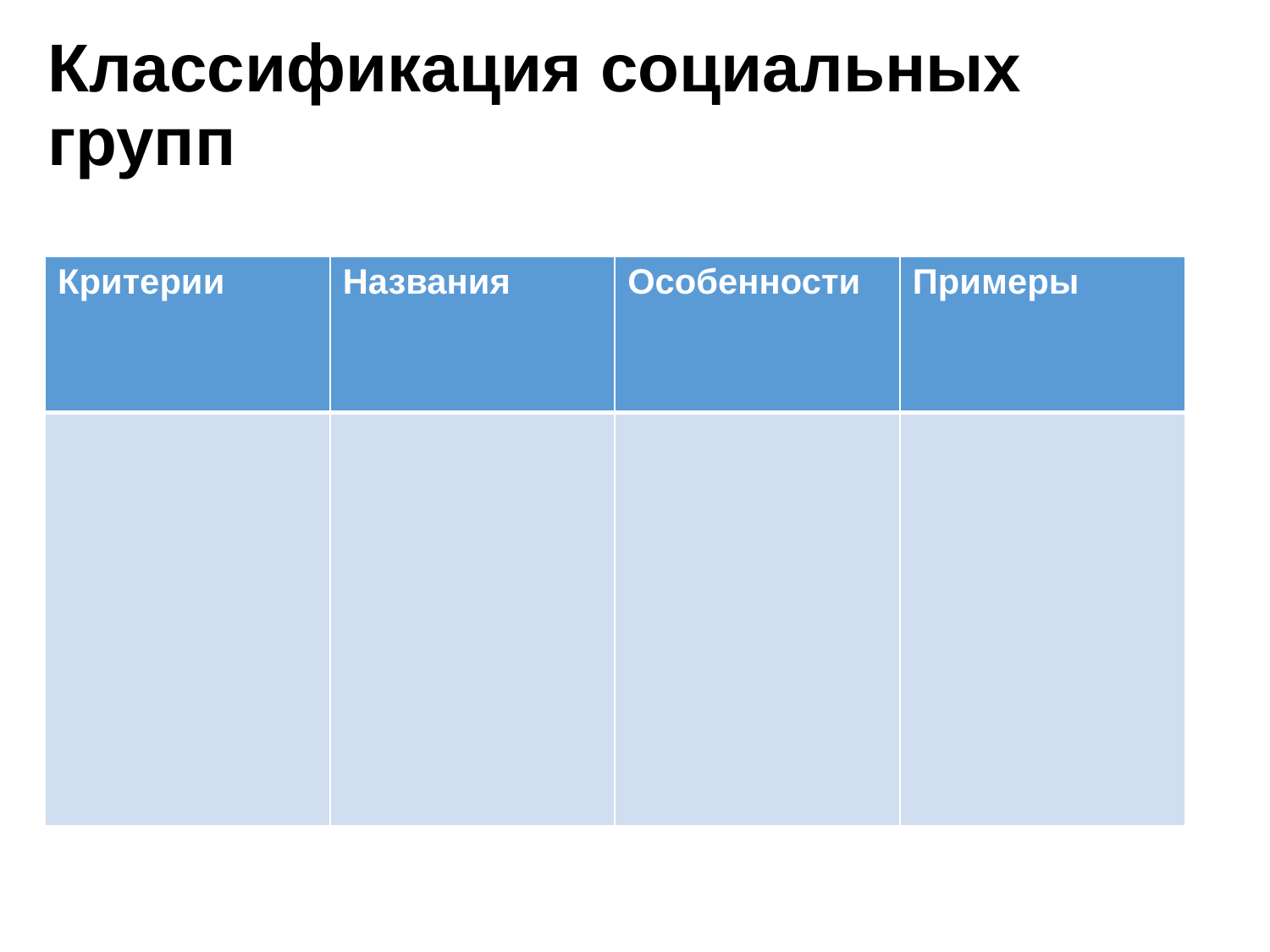

# Классификация социальных групп
| Критерии | Названия | Особенности | Примеры |
| --- | --- | --- | --- |
|  |  |  |  |